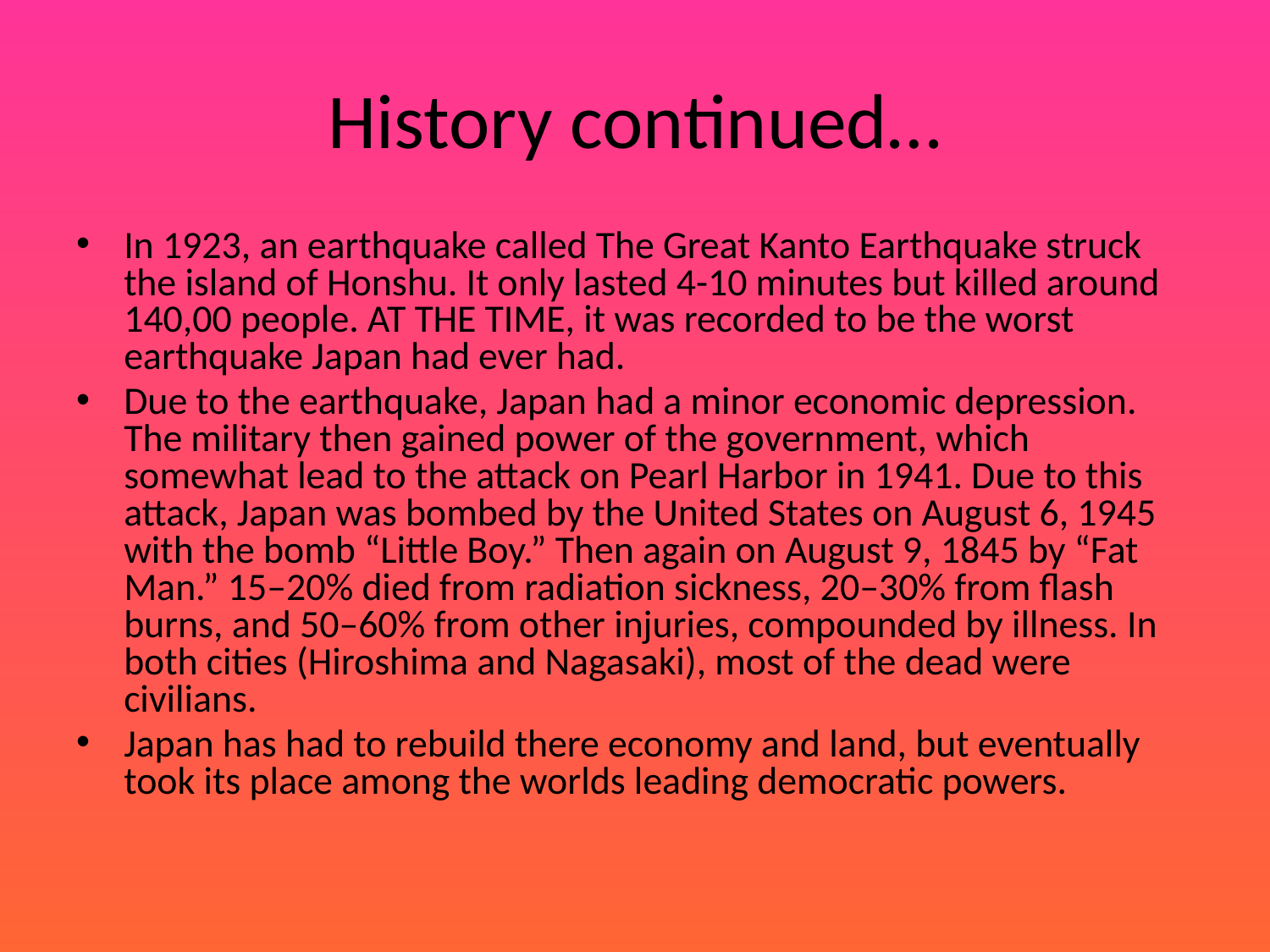

# History continued…
In 1923, an earthquake called The Great Kanto Earthquake struck the island of Honshu. It only lasted 4-10 minutes but killed around 140,00 people. AT THE TIME, it was recorded to be the worst earthquake Japan had ever had.
Due to the earthquake, Japan had a minor economic depression. The military then gained power of the government, which somewhat lead to the attack on Pearl Harbor in 1941. Due to this attack, Japan was bombed by the United States on August 6, 1945 with the bomb “Little Boy.” Then again on August 9, 1845 by “Fat Man.” 15–20% died from radiation sickness, 20–30% from flash burns, and 50–60% from other injuries, compounded by illness. In both cities (Hiroshima and Nagasaki), most of the dead were civilians.
Japan has had to rebuild there economy and land, but eventually took its place among the worlds leading democratic powers.